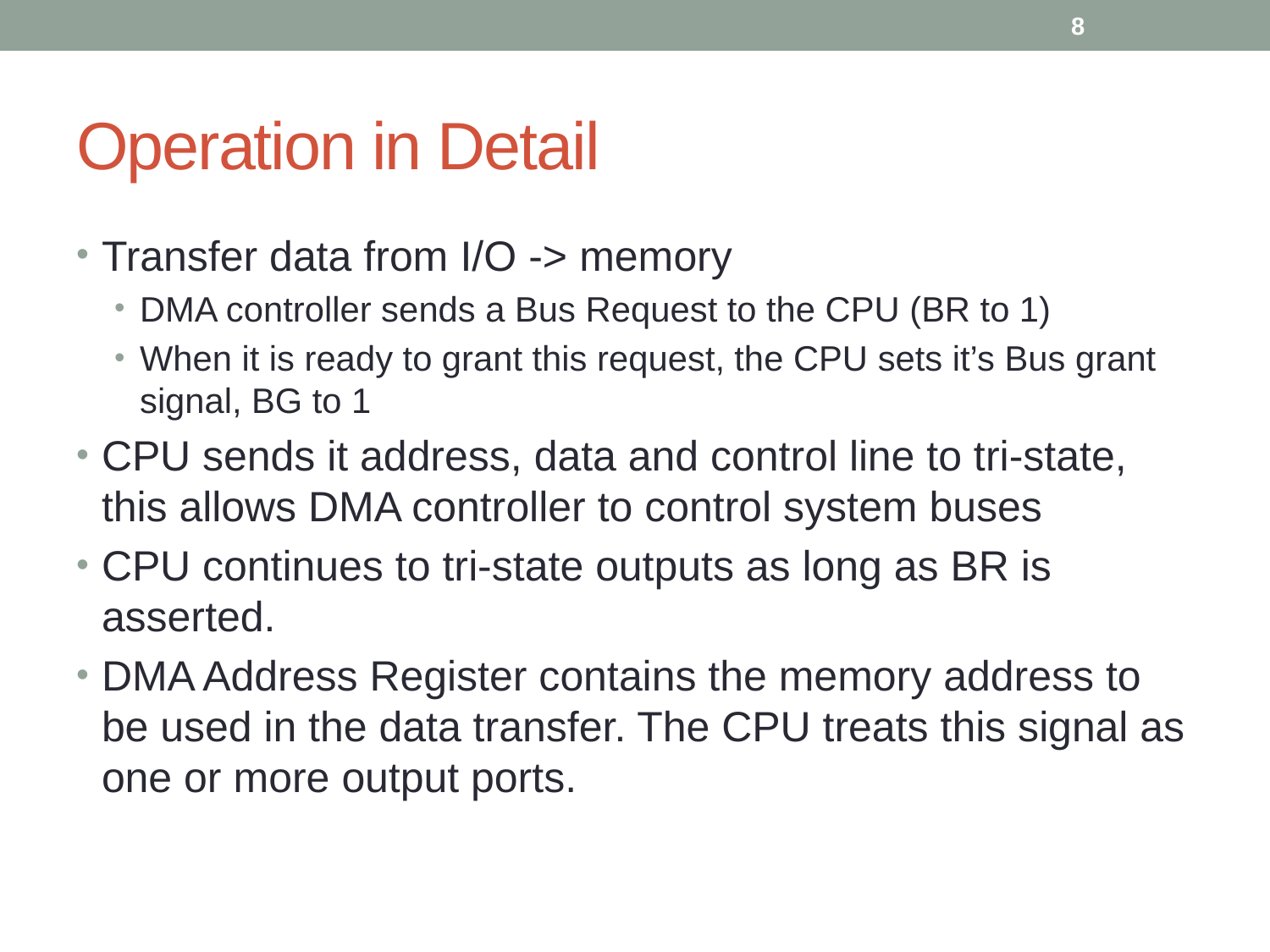

8
# Operation in Detail
Transfer data from I/O -> memory
DMA controller sends a Bus Request to the CPU (BR to 1)
When it is ready to grant this request, the CPU sets it’s Bus grant signal, BG to 1
CPU sends it address, data and control line to tri-state, this allows DMA controller to control system buses
CPU continues to tri-state outputs as long as BR is asserted.
DMA Address Register contains the memory address to be used in the data transfer. The CPU treats this signal as one or more output ports.